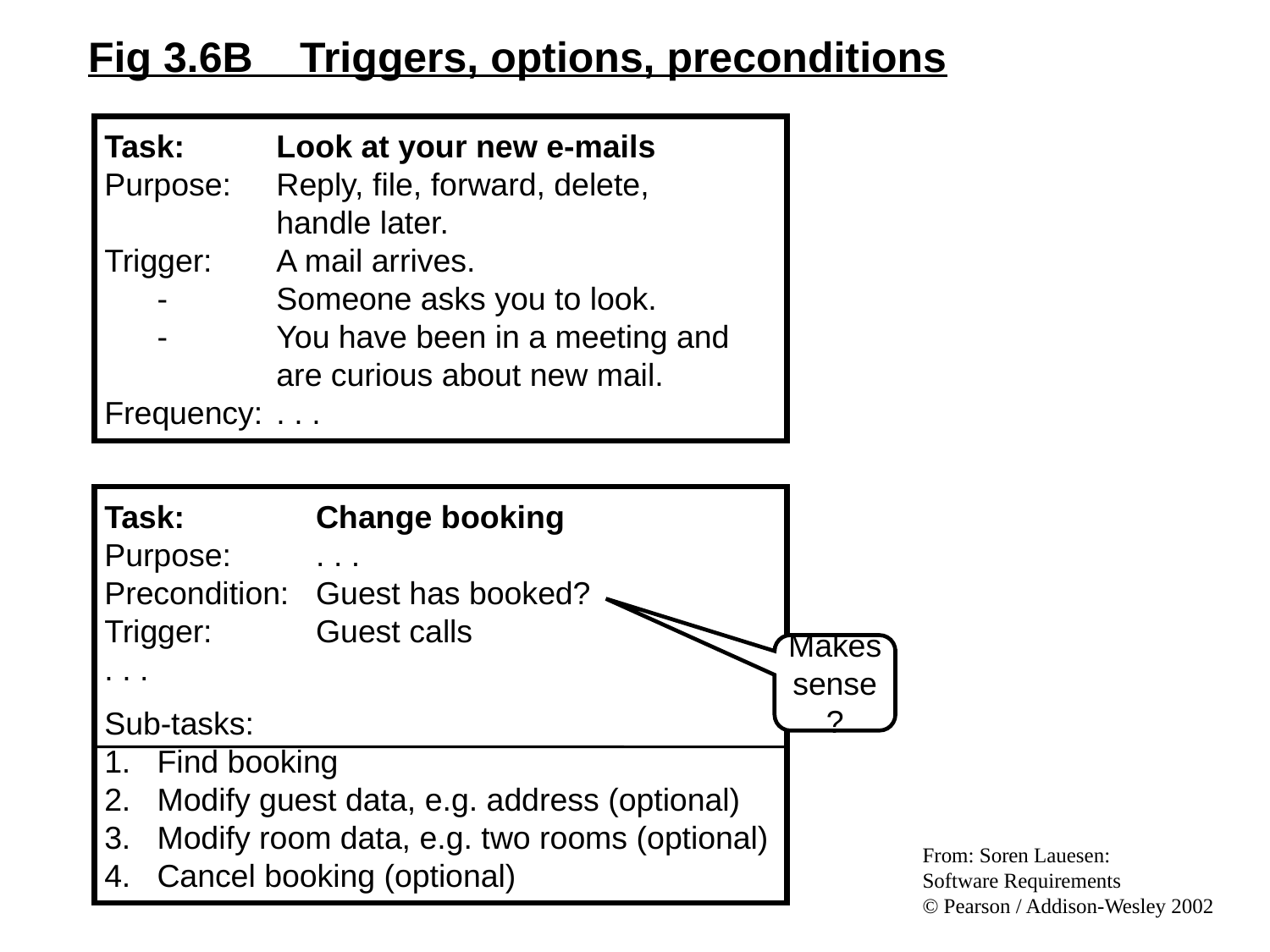

Fig 3.6B    Triggers, options, preconditions
Task:	Look at your new e-mails
Purpose:	Reply, file, forward, delete,
		handle later.
Trigger: 	A mail arrives.
	-	Someone asks you to look.
	-	You have been in a meeting and
		are curious about new mail.
Frequency:	. . .
Task:	Change booking
Purpose:	. . .
Precondition:	Guest has booked?
Trigger:	Guest calls
. . .
Sub-tasks:
1.	Find booking
2.	Modify guest data, e.g. address (optional)
3.	Modify room data, e.g. two rooms (optional)
4.	Cancel booking (optional)
Makes
sense?

From: Soren Lauesen:
Software Requirements
© Pearson / Addison-Wesley 2002